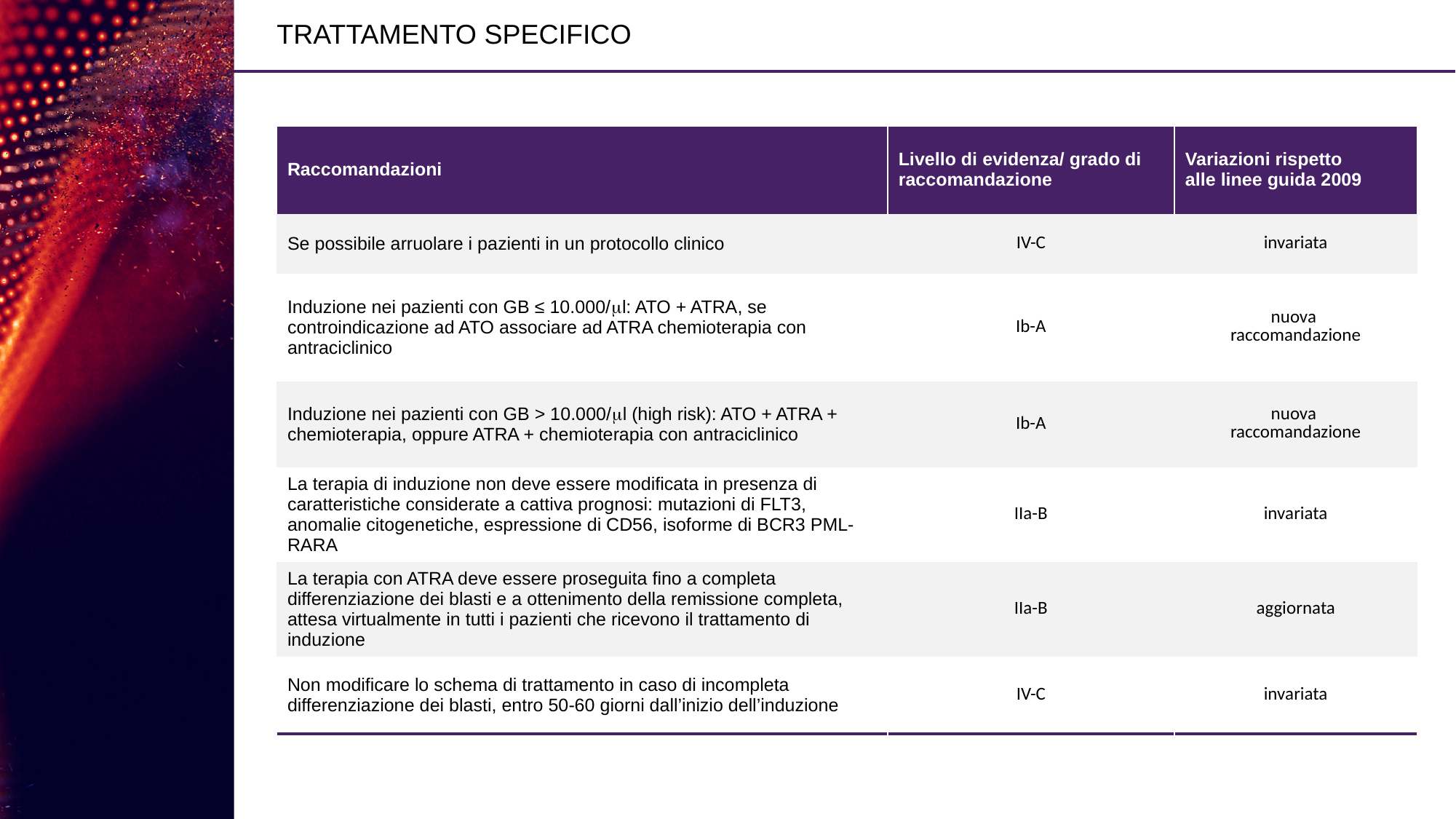

# TRATTAMENTO SPECIFICO
| Raccomandazioni | Livello di evidenza/ grado di raccomandazione | Variazioni rispetto alle linee guida 2009 |
| --- | --- | --- |
| Se possibile arruolare i pazienti in un protocollo clinico | IV-C | invariata |
| Induzione nei pazienti con GB ≤ 10.000/μl: ATO + ATRA, se controindicazione ad ATO associare ad ATRA chemioterapia con antraciclinico | Ib-A | nuova raccomandazione |
| Induzione nei pazienti con GB > 10.000/μl (high risk): ATO + ATRA + chemioterapia, oppure ATRA + chemioterapia con antraciclinico | Ib-A | nuova raccomandazione |
| La terapia di induzione non deve essere modificata in presenza di caratteristiche considerate a cattiva prognosi: mutazioni di FLT3, anomalie citogenetiche, espressione di CD56, isoforme di BCR3 PML-RARA | IIa-B | invariata |
| La terapia con ATRA deve essere proseguita fino a completa differenziazione dei blasti e a ottenimento della remissione completa, attesa virtualmente in tutti i pazienti che ricevono il trattamento di induzione | IIa-B | aggiornata |
| Non modificare lo schema di trattamento in caso di incompleta differenziazione dei blasti, entro 50-60 giorni dall’inizio dell’induzione | IV-C | invariata |